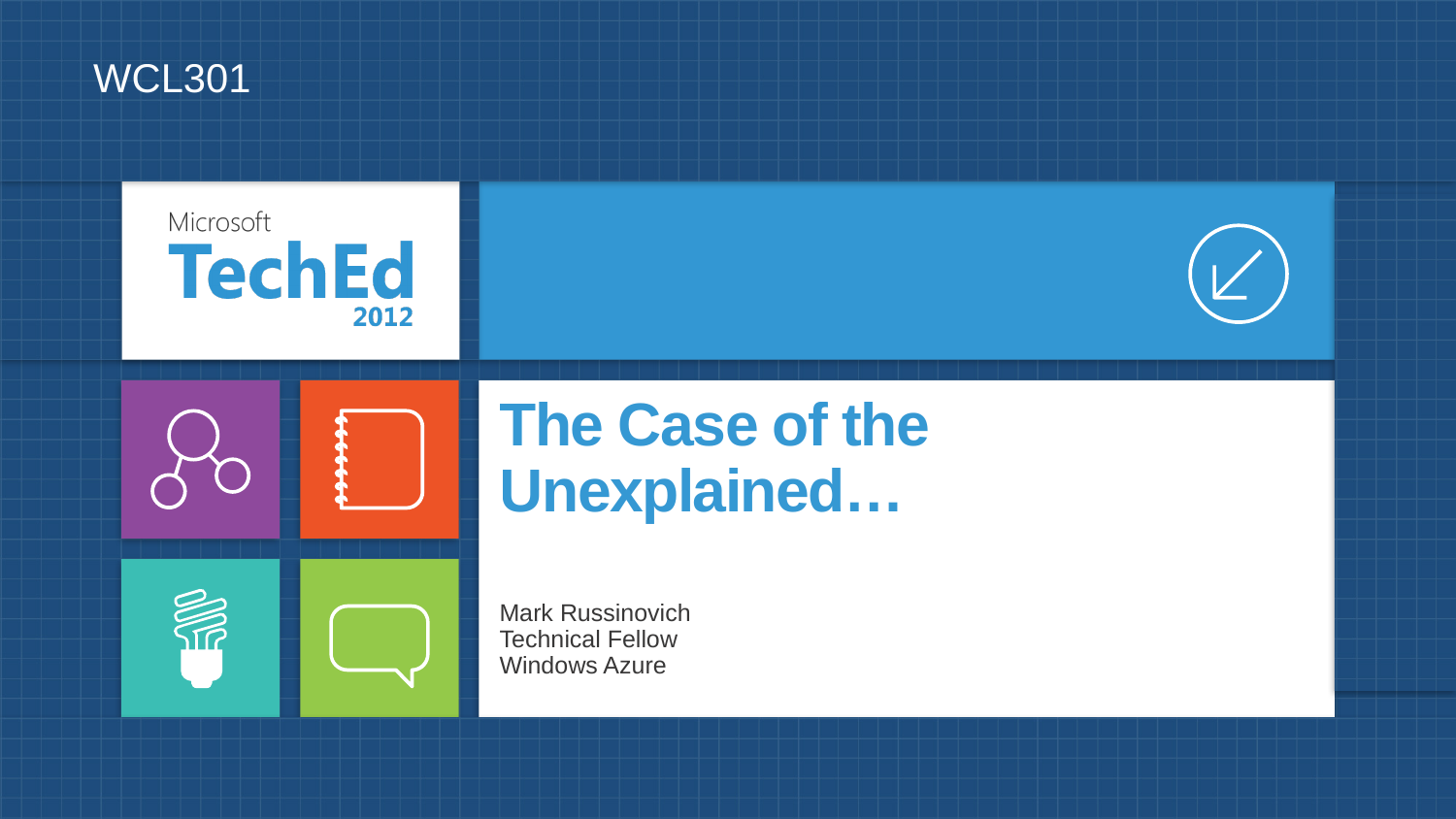

WCL301
# The Case of the Unexplained…
Mark Russinovich
Technical Fellow
Windows Azure